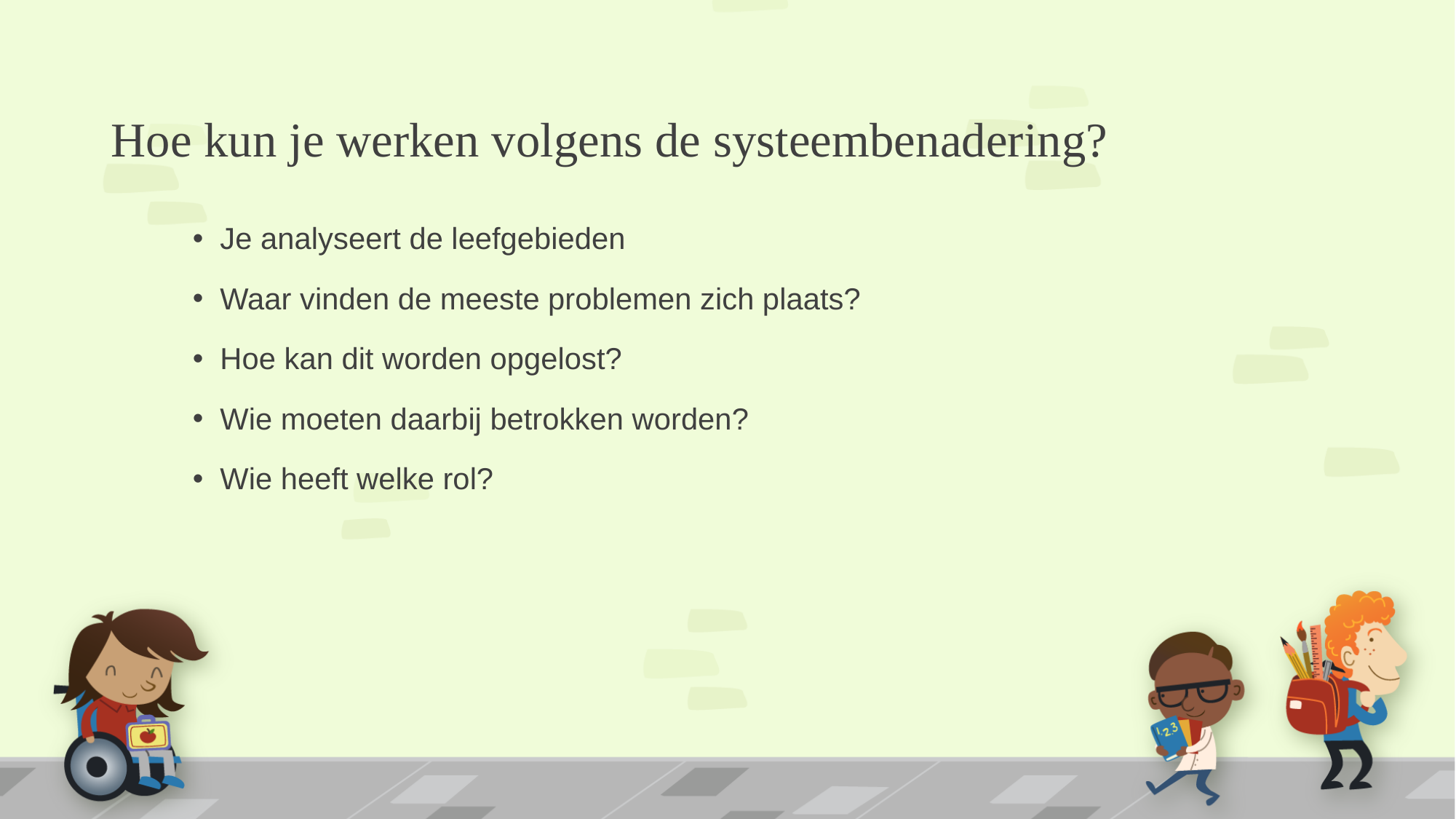

# Hoe kun je werken volgens de systeembenadering?
Je analyseert de leefgebieden
Waar vinden de meeste problemen zich plaats?
Hoe kan dit worden opgelost?
Wie moeten daarbij betrokken worden?
Wie heeft welke rol?